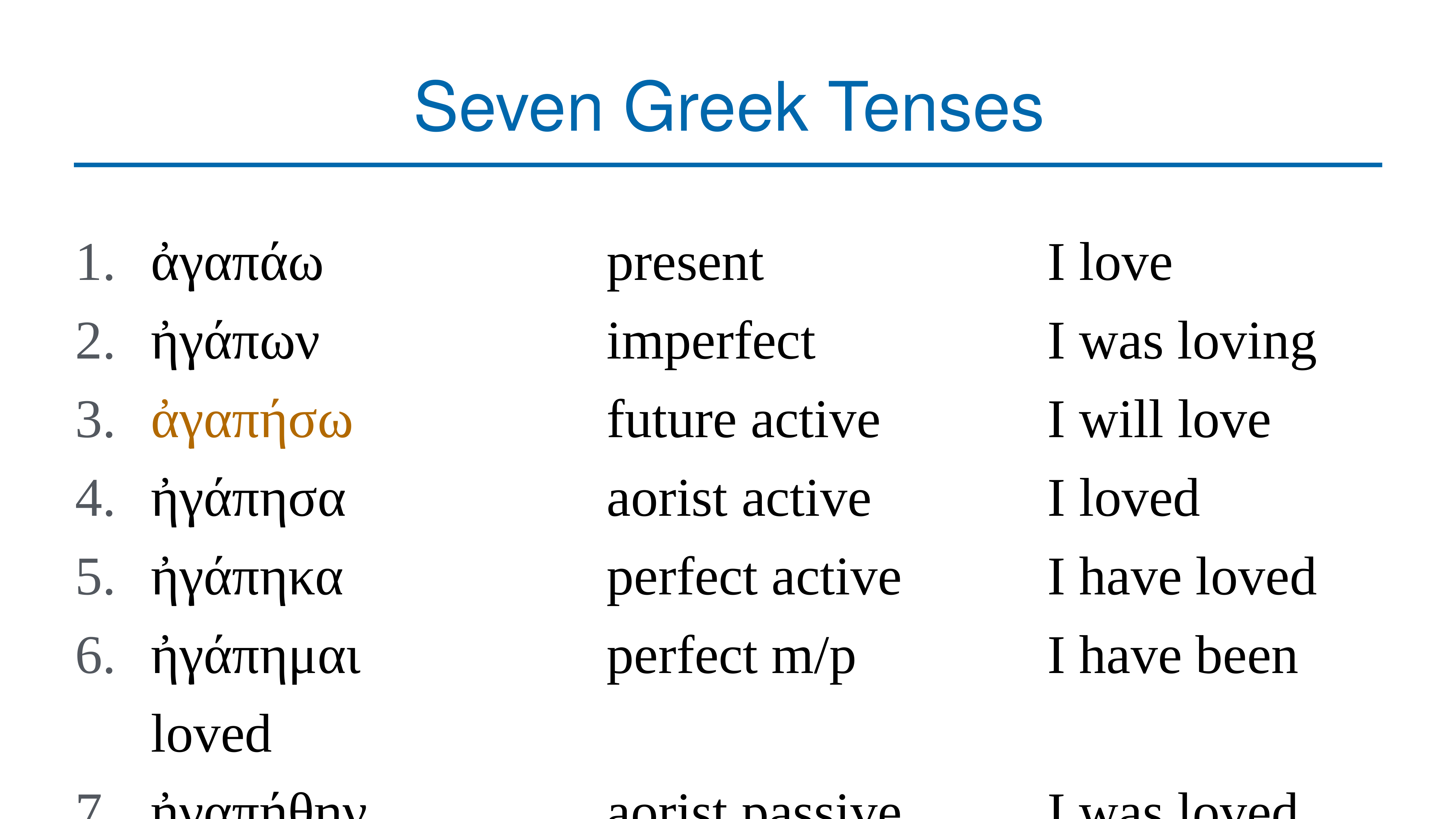

# Seven Greek Tenses
ἀγαπάω	present	I love
ἠγάπων	imperfect	I was loving
ἀγαπήσω	future active	I will love
ἠγάπησα	aorist active	I loved
ἠγάπηκα	perfect active	I have loved
ἠγάπημαι	perfect m/p	I have been loved
ἠγαπήθην	aorist passive	I was loved